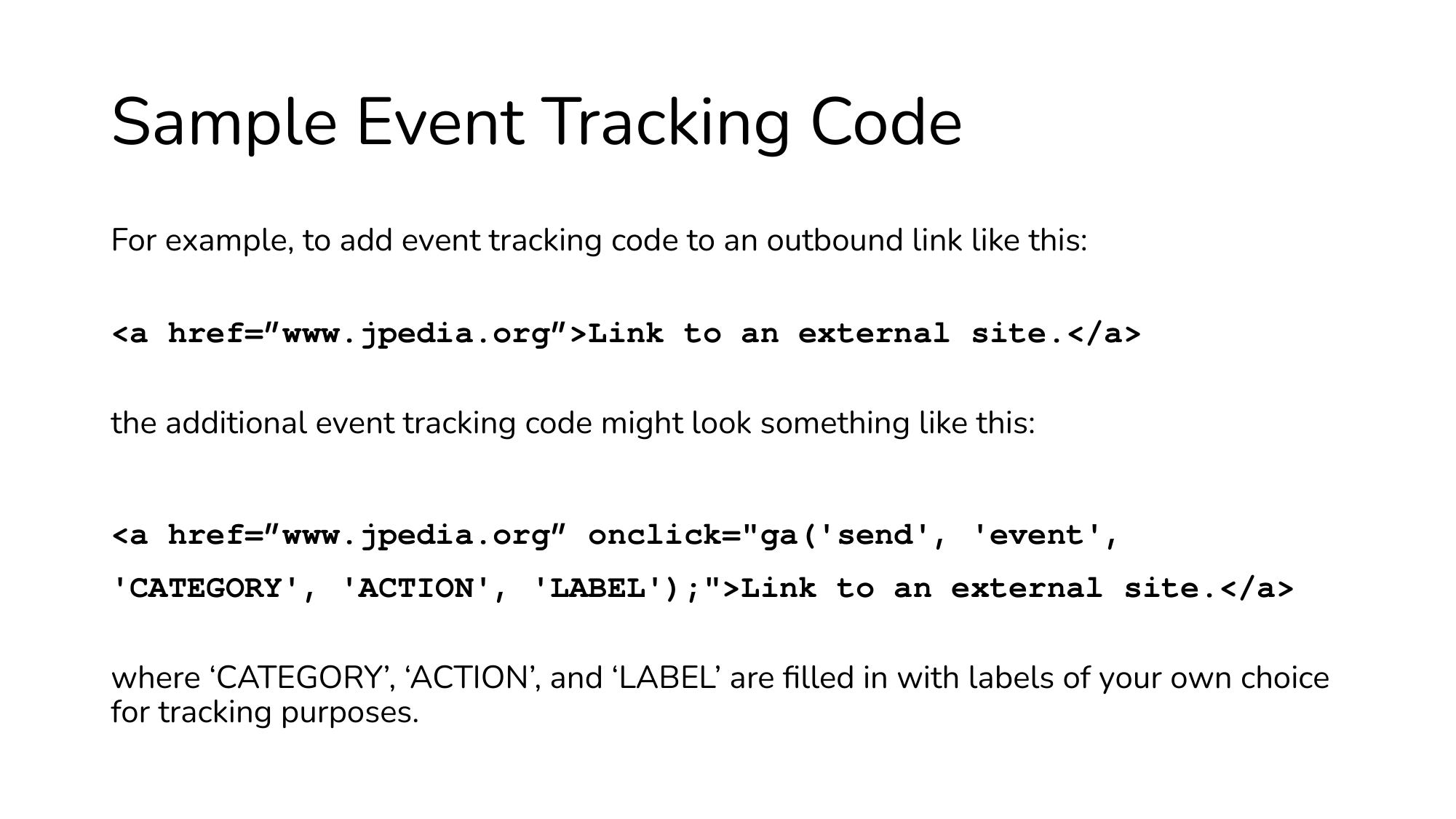

# Sample Event Tracking Code
For example, to add event tracking code to an outbound link like this:

<a href=”www.jpedia.org”>Link to an external site.</a>

the additional event tracking code might look something like this:

<a href=”www.jpedia.org” onclick="ga('send', 'event', 'CATEGORY', 'ACTION', 'LABEL');">Link to an external site.</a>

where ‘CATEGORY’, ‘ACTION’, and ‘LABEL’ are filled in with labels of your own choice for tracking purposes.